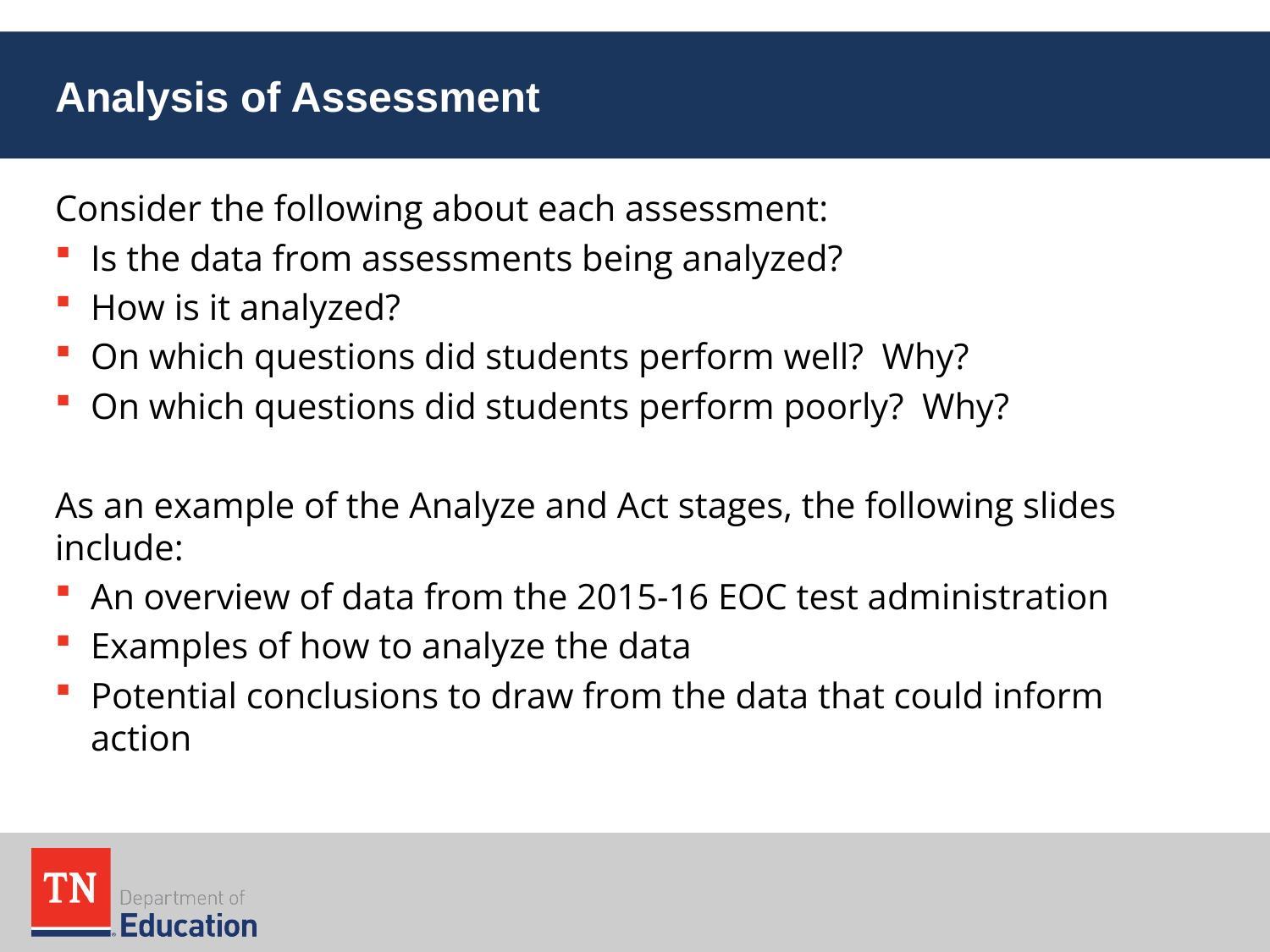

# Analysis of Assessment
Consider the following about each assessment:
Is the data from assessments being analyzed?
How is it analyzed?
On which questions did students perform well?  Why?
On which questions did students perform poorly?  Why?

As an example of the Analyze and Act stages, the following slides include:
An overview of data from the 2015-16 EOC test administration
Examples of how to analyze the data
Potential conclusions to draw from the data that could inform action